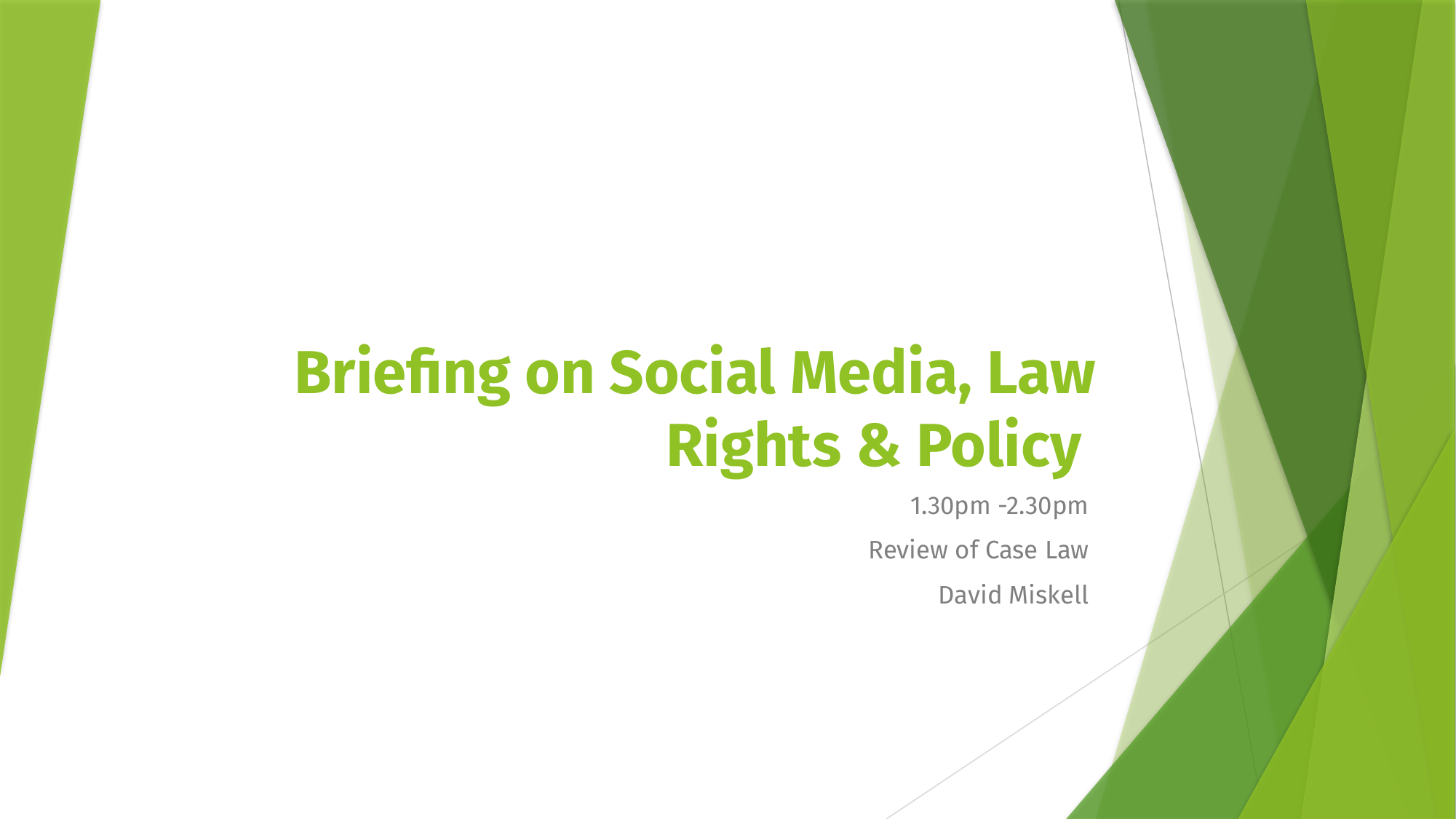

# Briefing on Social Media, Law Rights & Policy
1.30pm -2.30pm
Review of Case Law
David Miskell